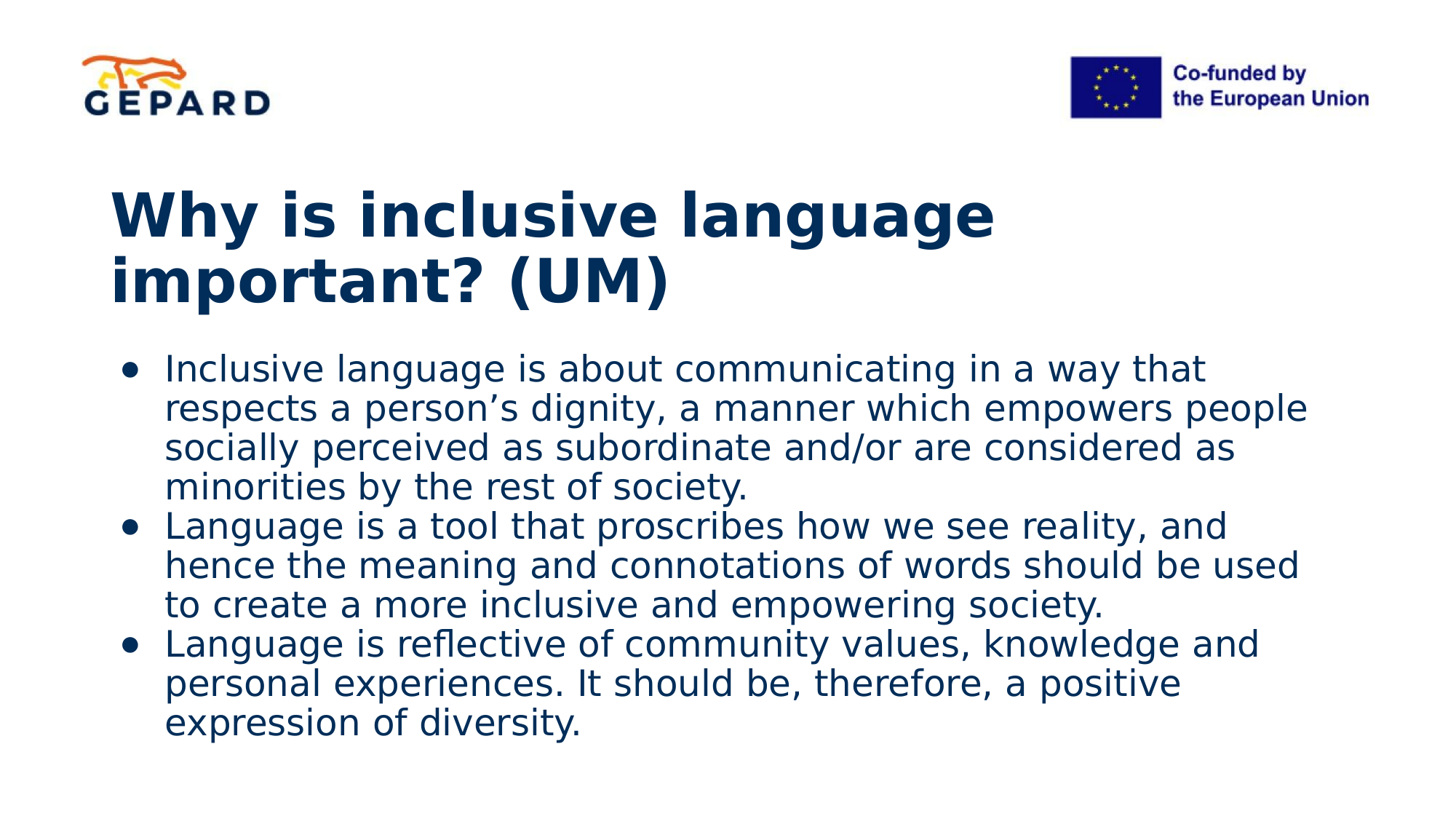

# Why is inclusive language important? (UM)
Inclusive language is about communicating in a way that respects a person’s dignity, a manner which empowers people socially perceived as subordinate and/or are considered as minorities by the rest of society.
Language is a tool that proscribes how we see reality, and hence the meaning and connotations of words should be used to create a more inclusive and empowering society.
Language is reflective of community values, knowledge and personal experiences. It should be, therefore, a positive expression of diversity.